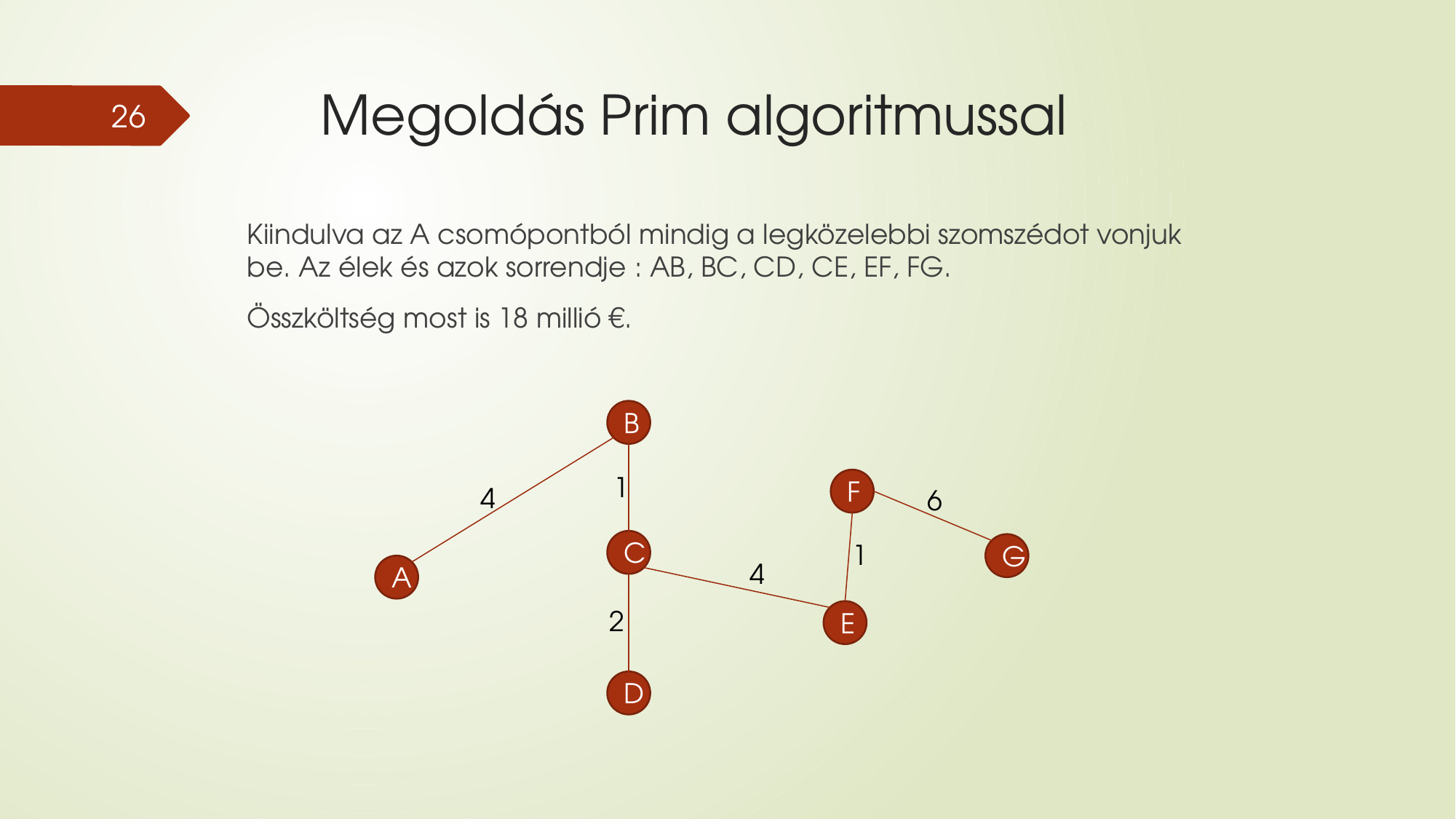

# Megoldás Prim algoritmussal
26
Kiindulva az A csomópontból mindig a legközelebbi szomszédot vonjuk be. Az élek és azok sorrendje : AB, BC, CD, CE, EF, FG.
Összköltség most is 18 millió €.
B
4
1
F
6
1
C
G
4
A
2
E
D